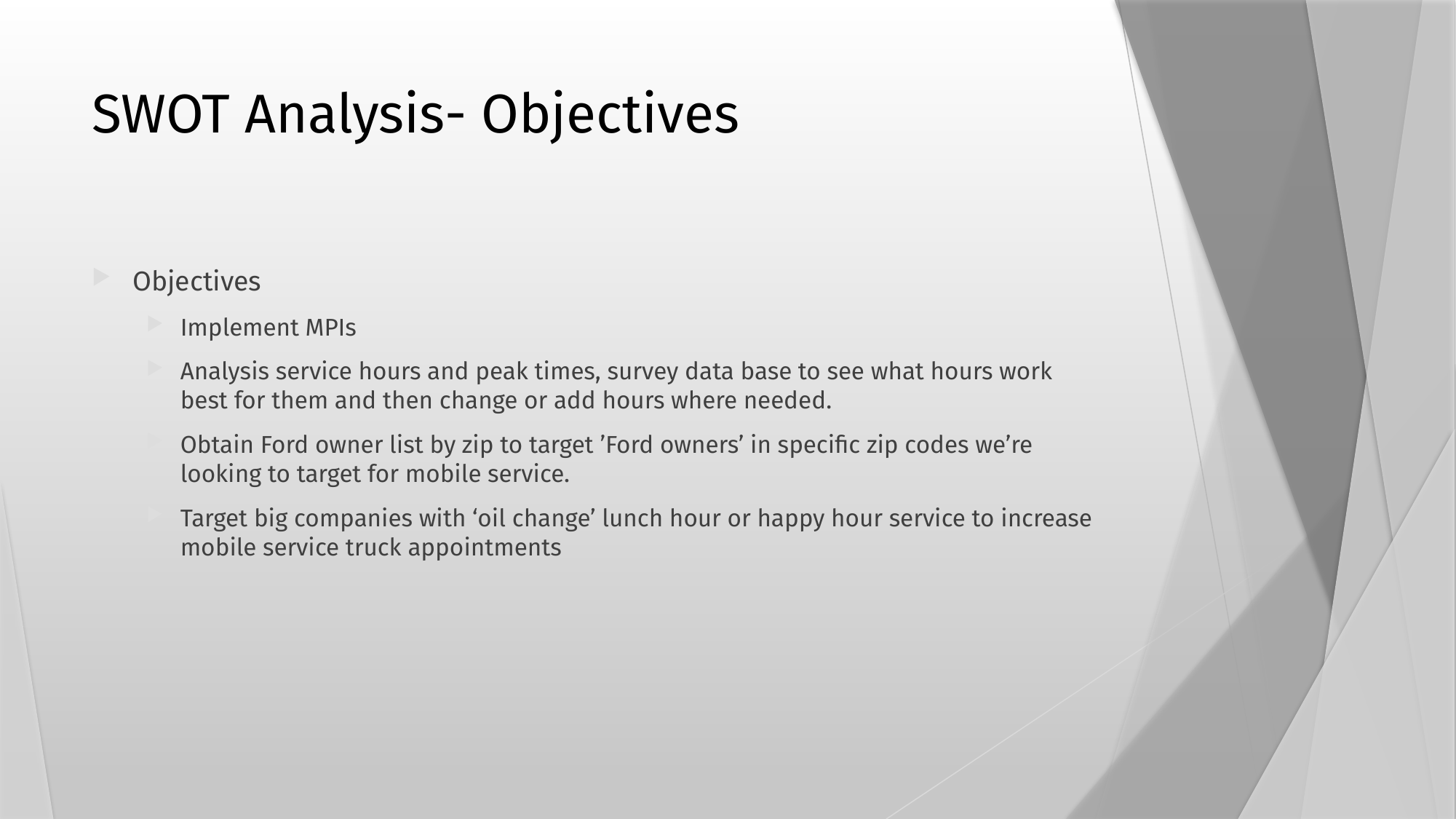

# SWOT Analysis- Objectives
Objectives
Implement MPIs
Analysis service hours and peak times, survey data base to see what hours work best for them and then change or add hours where needed.
Obtain Ford owner list by zip to target ’Ford owners’ in specific zip codes we’re looking to target for mobile service.
Target big companies with ‘oil change’ lunch hour or happy hour service to increase mobile service truck appointments